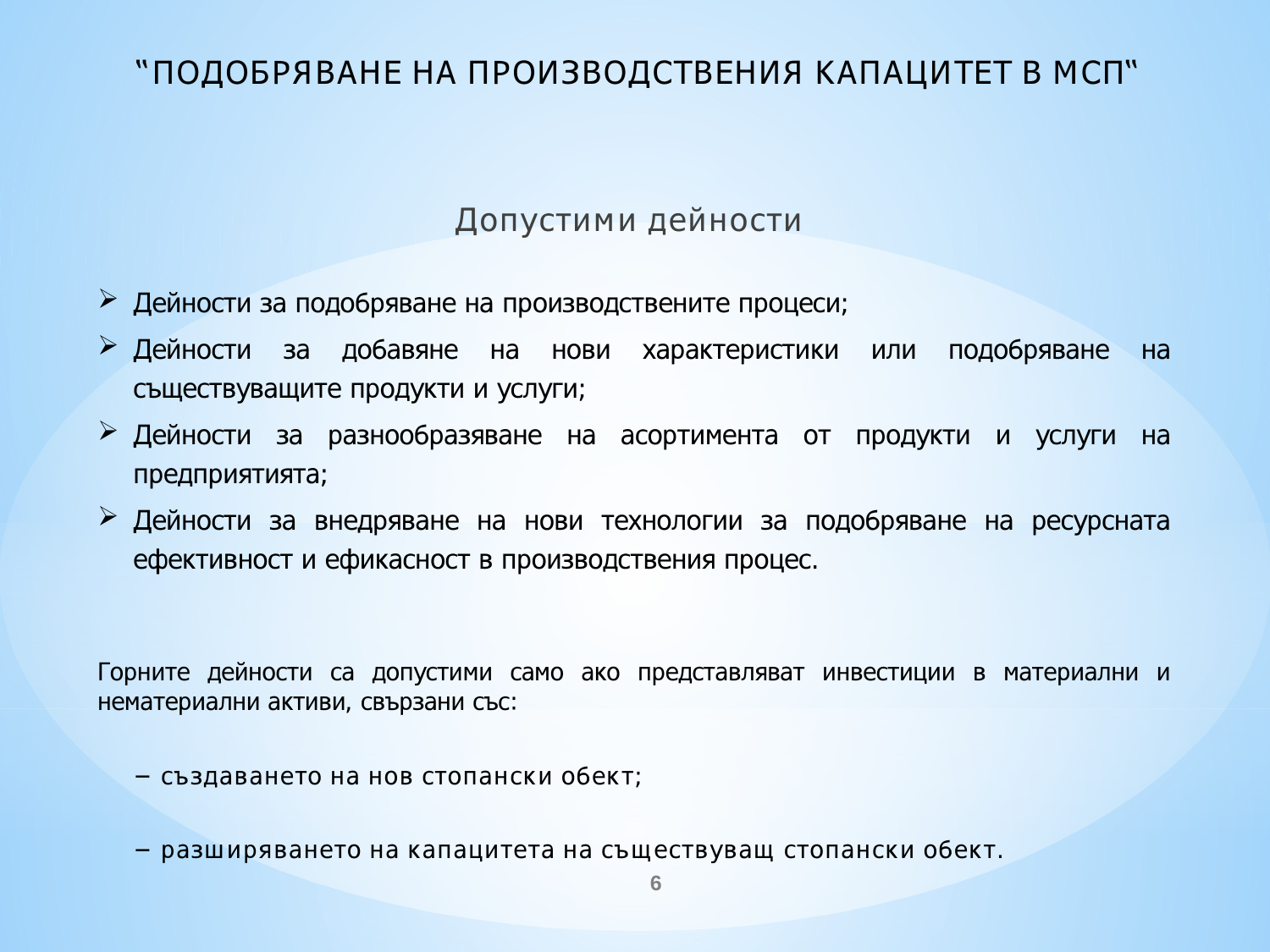

# “ПОДОБРЯВАНЕ НА ПРОИЗВОДСТВЕНИЯ КАПАЦИТЕТ В МСП“

Допустими дейности

Дейности за подобряване на производствените процеси;
Дейности за добавяне на нови характеристики или подобряване на съществуващите продукти и услуги;
Дейности за разнообразяване на асортимента от продукти и услуги на предприятията;
Дейности за внедряване на нови технологии за подобряване на ресурсната ефективност и ефикасност в производствения процес.

Горните дейности са допустими само ако представляват инвестиции в материални и нематериални активи, свързани със:

     − създаването на нов стопански обект;

     − разширяването на капацитета на съществуващ стопански обект.

6